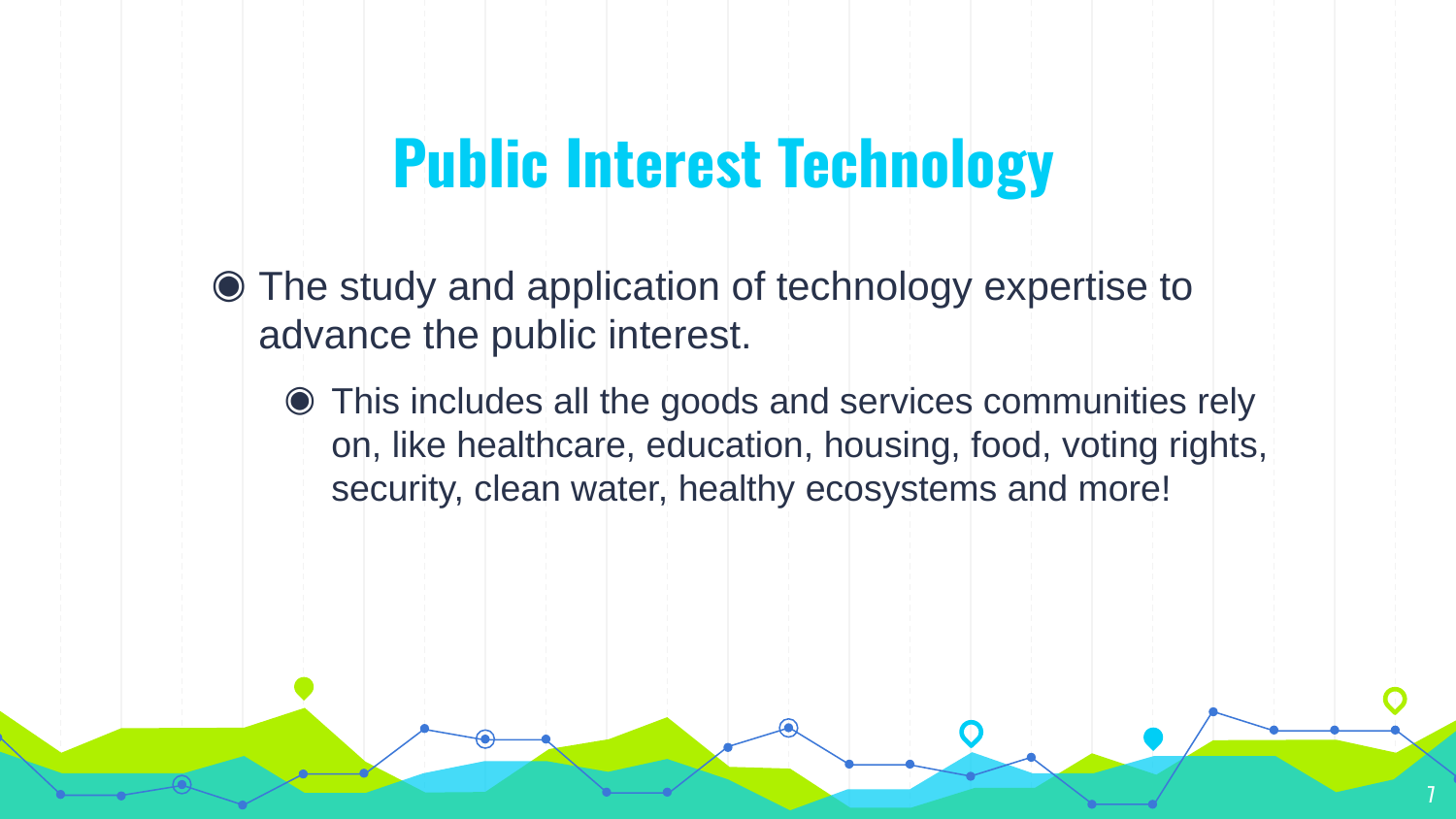

# Public Interest Technology
The study and application of technology expertise to advance the public interest.
This includes all the goods and services communities rely on, like healthcare, education, housing, food, voting rights, security, clean water, healthy ecosystems and more!
7